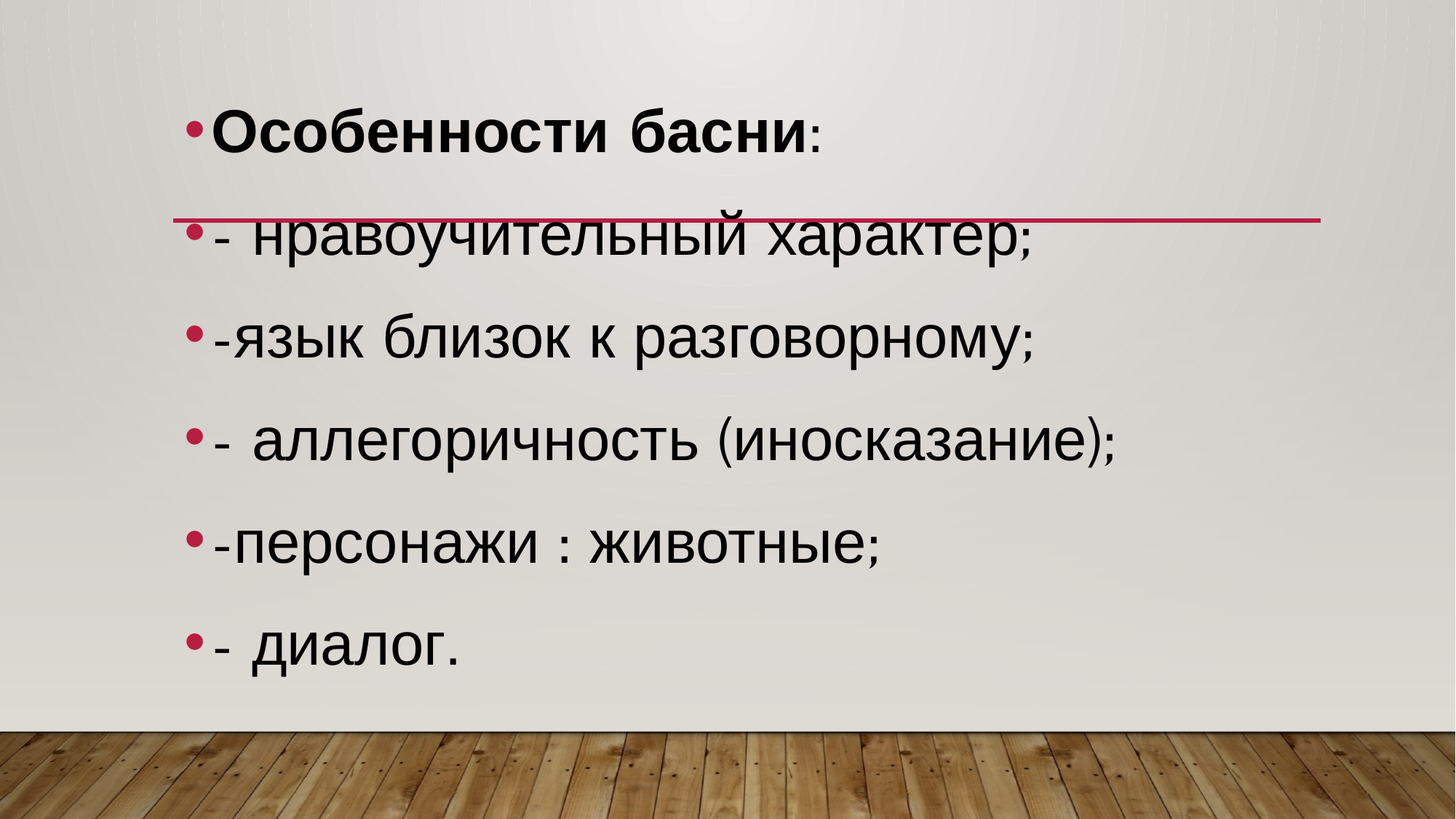

Особенности басни:
- нравоучительный характер;
-язык близок к разговорному;
- аллегоричность (иносказание);
-персонажи : животные;
- диалог.
#